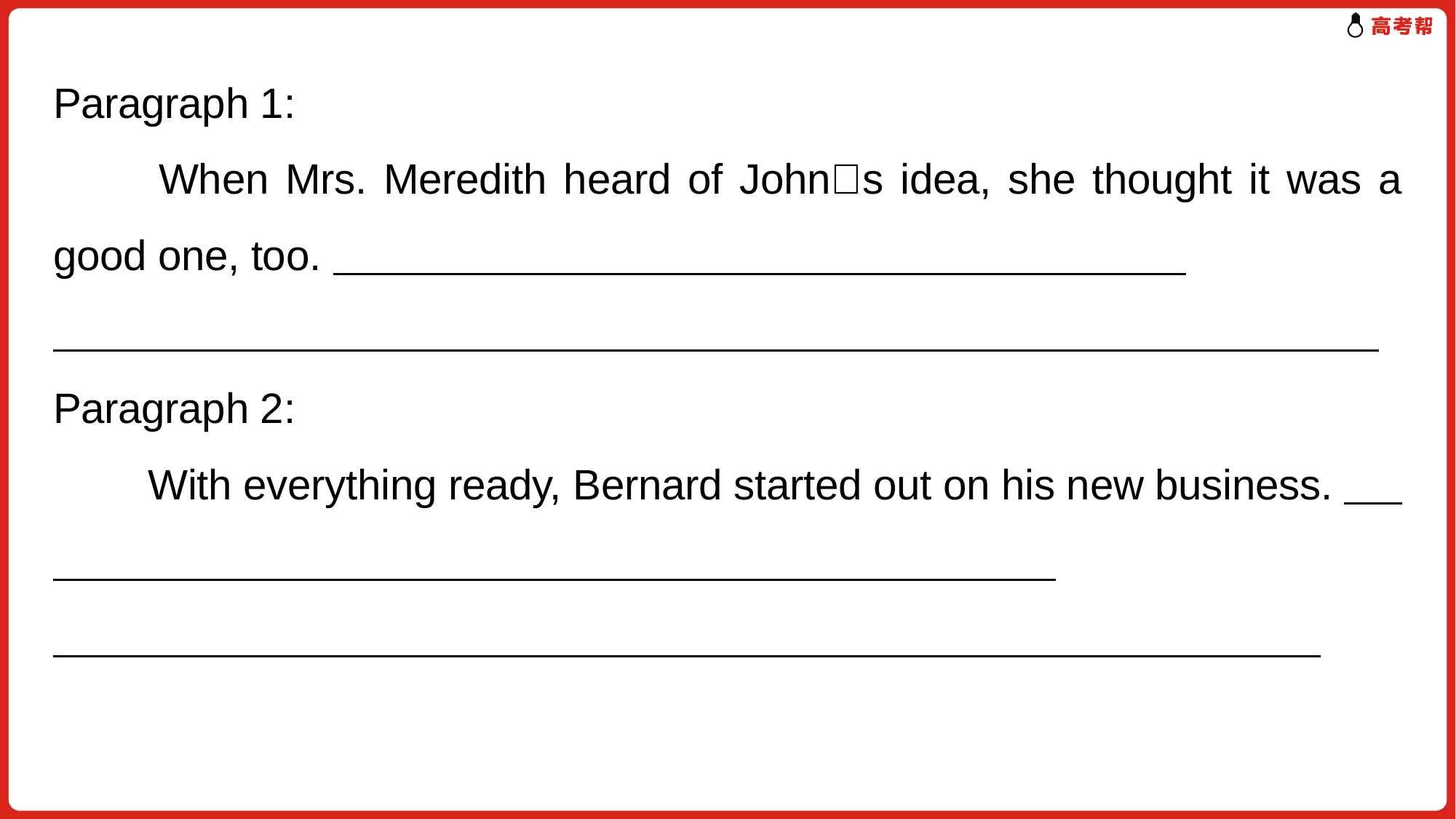

Paragraph 1:
　　When Mrs. Meredith heard of John􀆳s idea, she thought it was a good one, too.

Paragraph 2:
　　With everything ready, Bernard started out on his new business.